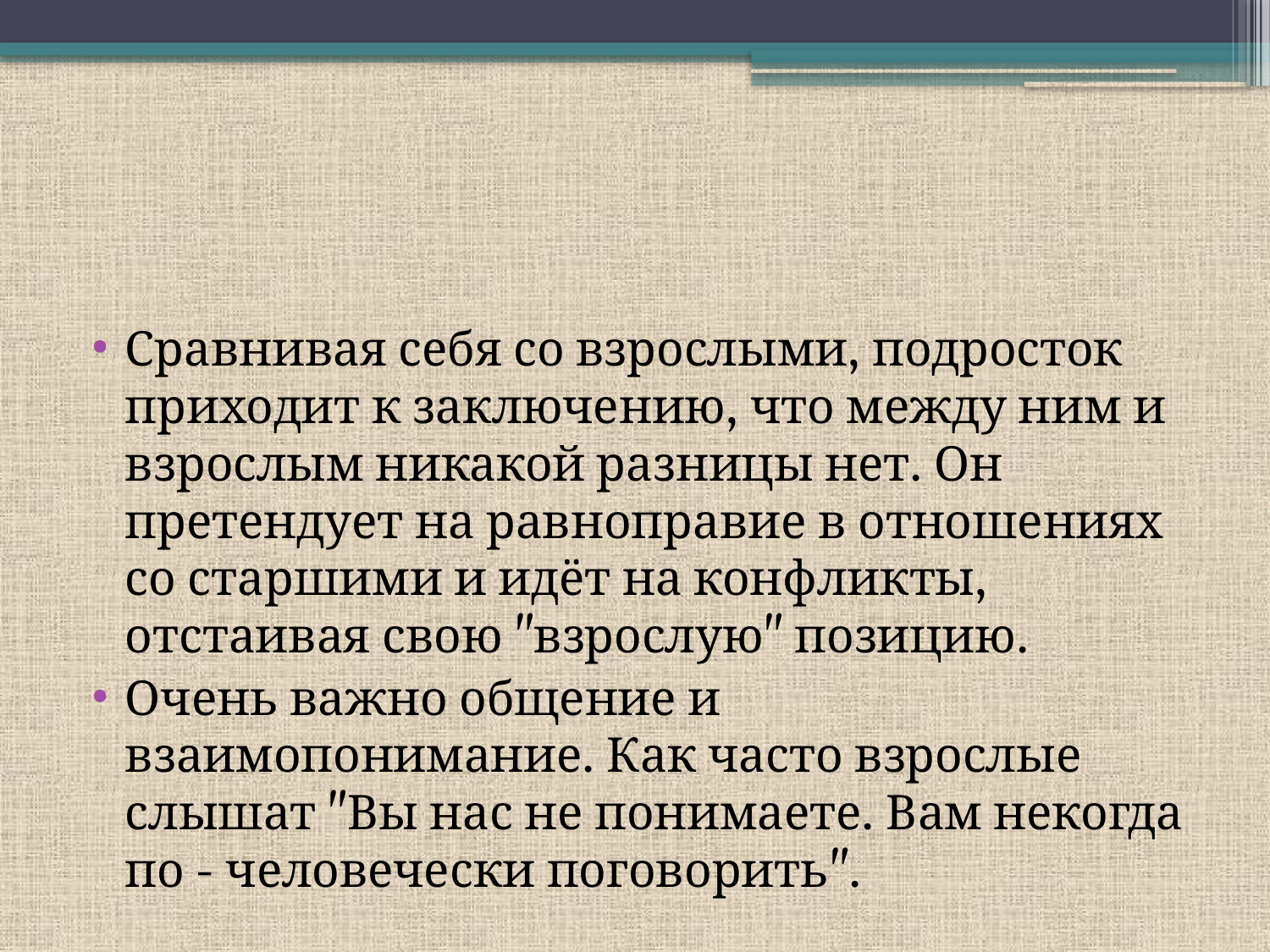

#
Сравнивая себя со взрослыми, подросток приходит к заключению, что между ним и взрослым никакой разницы нет. Он претендует на равноправие в отношениях со старшими и идёт на конфликты, отстаивая свою "взрослую" позицию.
Очень важно общение и взаимопонимание. Как часто взрослые слышат "Вы нас не понимаете. Вам некогда по - человечески поговорить".